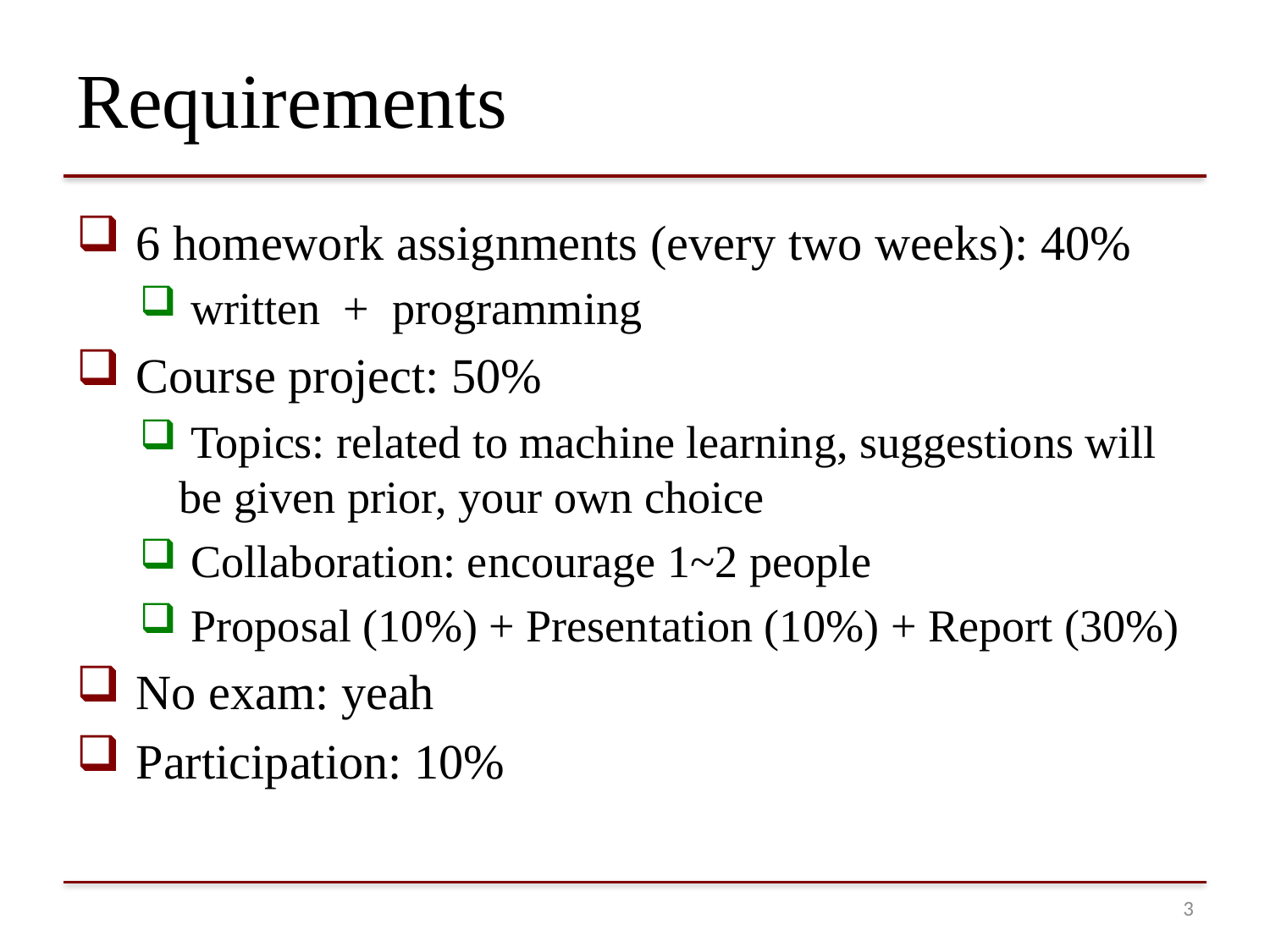

# Requirements
 6 homework assignments (every two weeks): 40%
 written  +  programming
 Course project: 50%
 Topics: related to machine learning, suggestions will be given prior, your own choice
 Collaboration: encourage 1~2 people
 Proposal (10%) + Presentation (10%) + Report (30%)
 No exam: yeah
 Participation: 10%
3